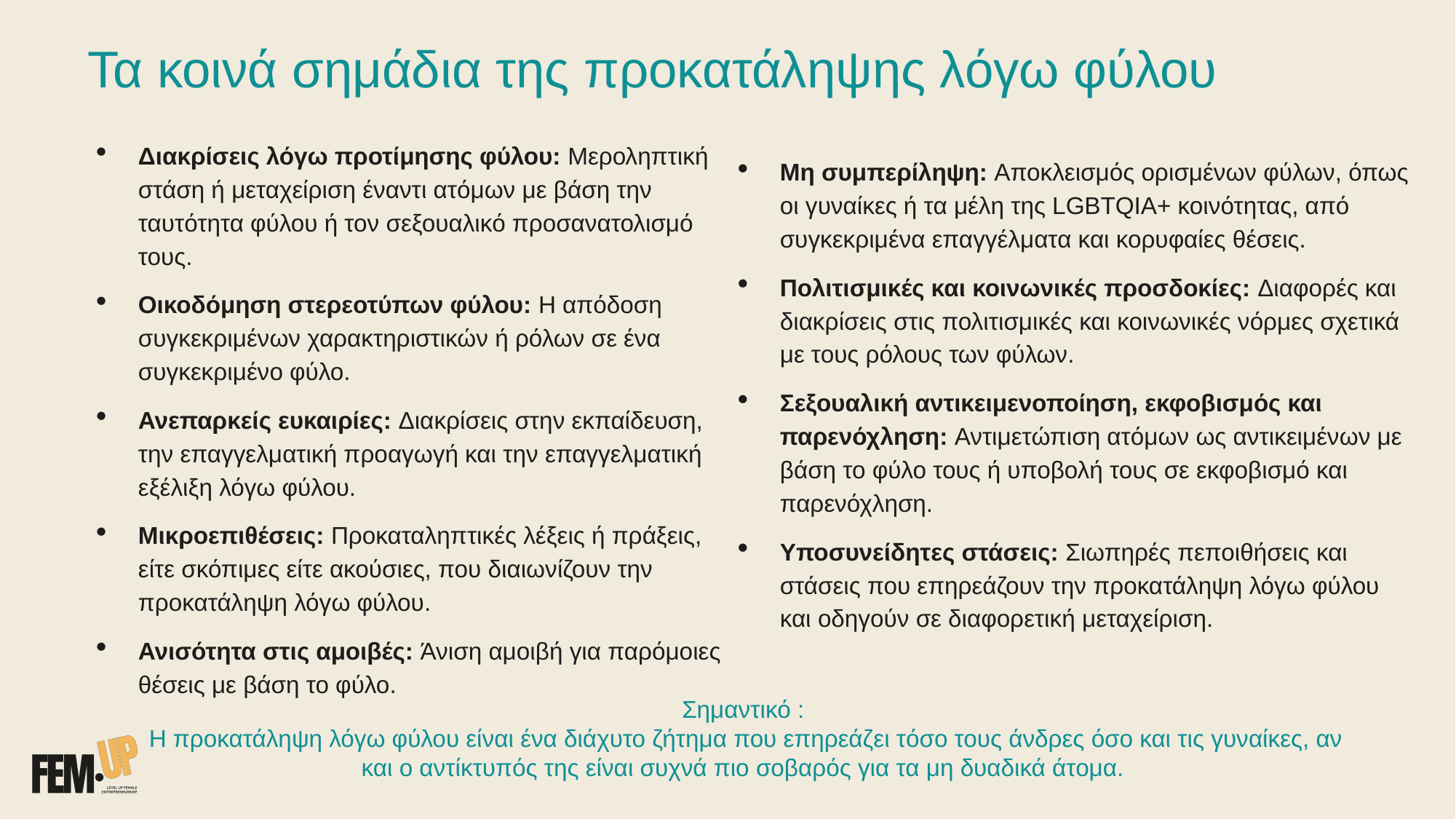

# Τα κοινά σημάδια της προκατάληψης λόγω φύλου
Διακρίσεις λόγω προτίμησης φύλου: Μεροληπτική στάση ή μεταχείριση έναντι ατόμων με βάση την ταυτότητα φύλου ή τον σεξουαλικό προσανατολισμό τους.
Οικοδόμηση στερεοτύπων φύλου: Η απόδοση συγκεκριμένων χαρακτηριστικών ή ρόλων σε ένα συγκεκριμένο φύλο.
Ανεπαρκείς ευκαιρίες: Διακρίσεις στην εκπαίδευση, την επαγγελματική προαγωγή και την επαγγελματική εξέλιξη λόγω φύλου.
Μικροεπιθέσεις: Προκαταληπτικές λέξεις ή πράξεις, είτε σκόπιμες είτε ακούσιες, που διαιωνίζουν την προκατάληψη λόγω φύλου.
Ανισότητα στις αμοιβές: Άνιση αμοιβή για παρόμοιες θέσεις με βάση το φύλο.
Μη συμπερίληψη: Αποκλεισμός ορισμένων φύλων, όπως οι γυναίκες ή τα μέλη της LGBTQIA+ κοινότητας, από συγκεκριμένα επαγγέλματα και κορυφαίες θέσεις.
Πολιτισμικές και κοινωνικές προσδοκίες: Διαφορές και διακρίσεις στις πολιτισμικές και κοινωνικές νόρμες σχετικά με τους ρόλους των φύλων.
Σεξουαλική αντικειμενοποίηση, εκφοβισμός και παρενόχληση: Αντιμετώπιση ατόμων ως αντικειμένων με βάση το φύλο τους ή υποβολή τους σε εκφοβισμό και παρενόχληση.
Υποσυνείδητες στάσεις: Σιωπηρές πεποιθήσεις και στάσεις που επηρεάζουν την προκατάληψη λόγω φύλου και οδηγούν σε διαφορετική μεταχείριση.
Σημαντικό :
Η προκατάληψη λόγω φύλου είναι ένα διάχυτο ζήτημα που επηρεάζει τόσο τους άνδρες όσο και τις γυναίκες, αν και ο αντίκτυπός της είναι συχνά πιο σοβαρός για τα μη δυαδικά άτομα.